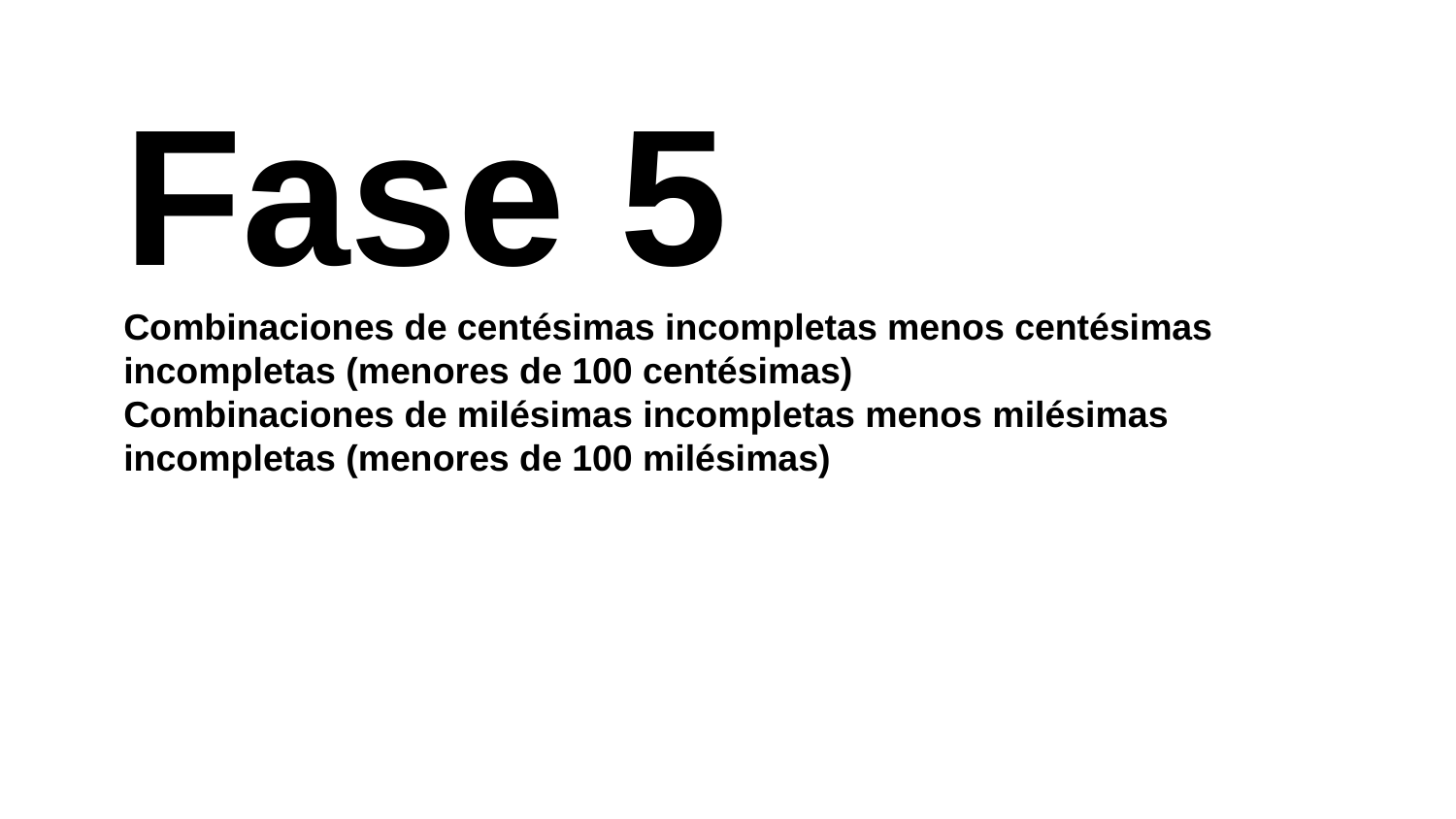

Fase 5
Combinaciones de centésimas incompletas menos centésimas incompletas (menores de 100 centésimas)
Combinaciones de milésimas incompletas menos milésimas incompletas (menores de 100 milésimas)